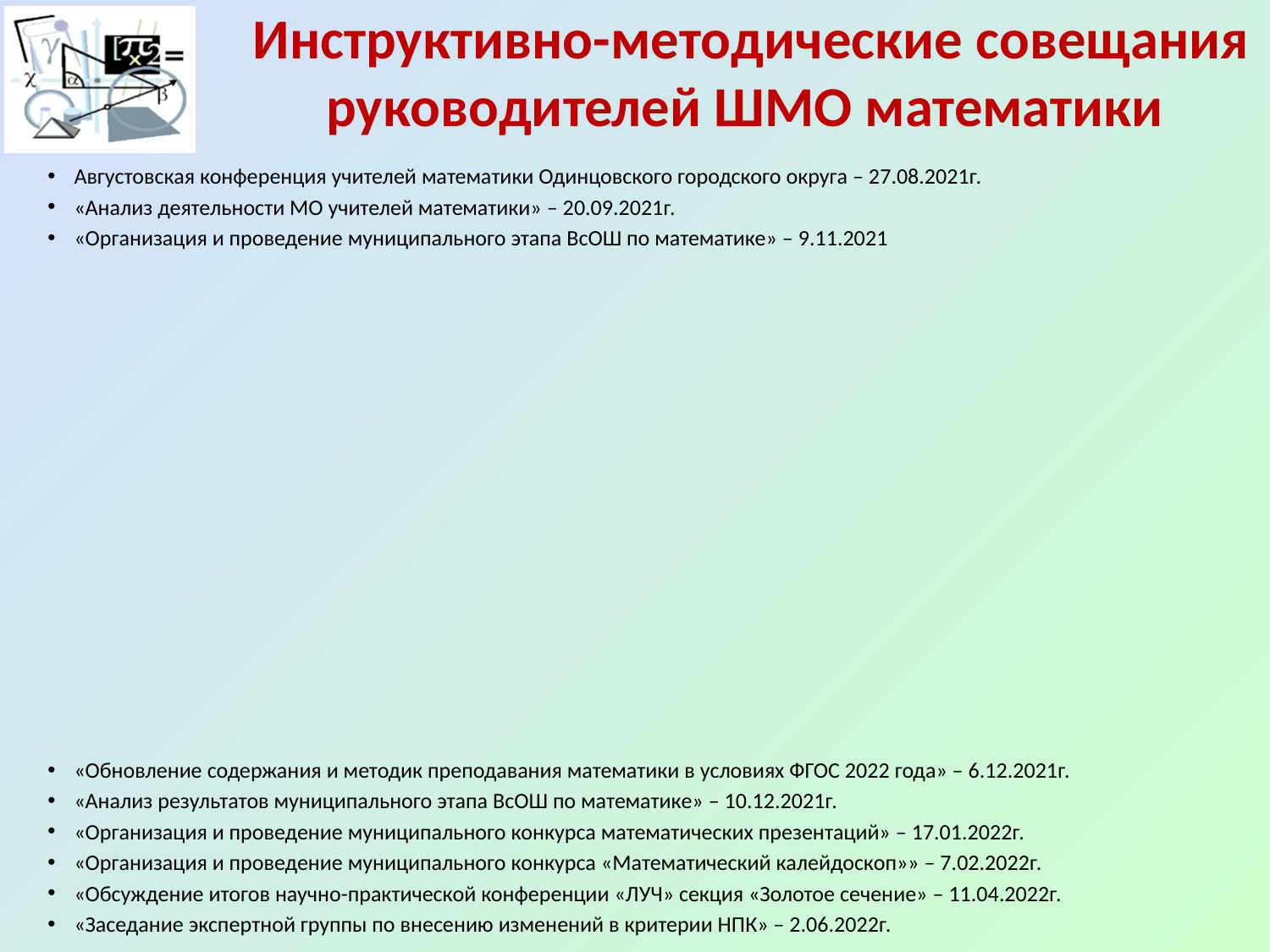

# Инструктивно-методические совещания руководителей ШМО математики
Августовская конференция учителей математики Одинцовского городского округа – 27.08.2021г.
«Анализ деятельности МО учителей математики» – 20.09.2021г.
«Организация и проведение муниципального этапа ВсОШ по математике» – 9.11.2021
«Обновление содержания и методик преподавания математики в условиях ФГОС 2022 года» – 6.12.2021г.
«Анализ результатов муниципального этапа ВсОШ по математике» – 10.12.2021г.
«Организация и проведение муниципального конкурса математических презентаций» – 17.01.2022г.
«Организация и проведение муниципального конкурса «Математический калейдоскоп»» – 7.02.2022г.
«Обсуждение итогов научно-практической конференции «ЛУЧ» секция «Золотое сечение» – 11.04.2022г.
«Заседание экспертной группы по внесению изменений в критерии НПК» – 2.06.2022г.